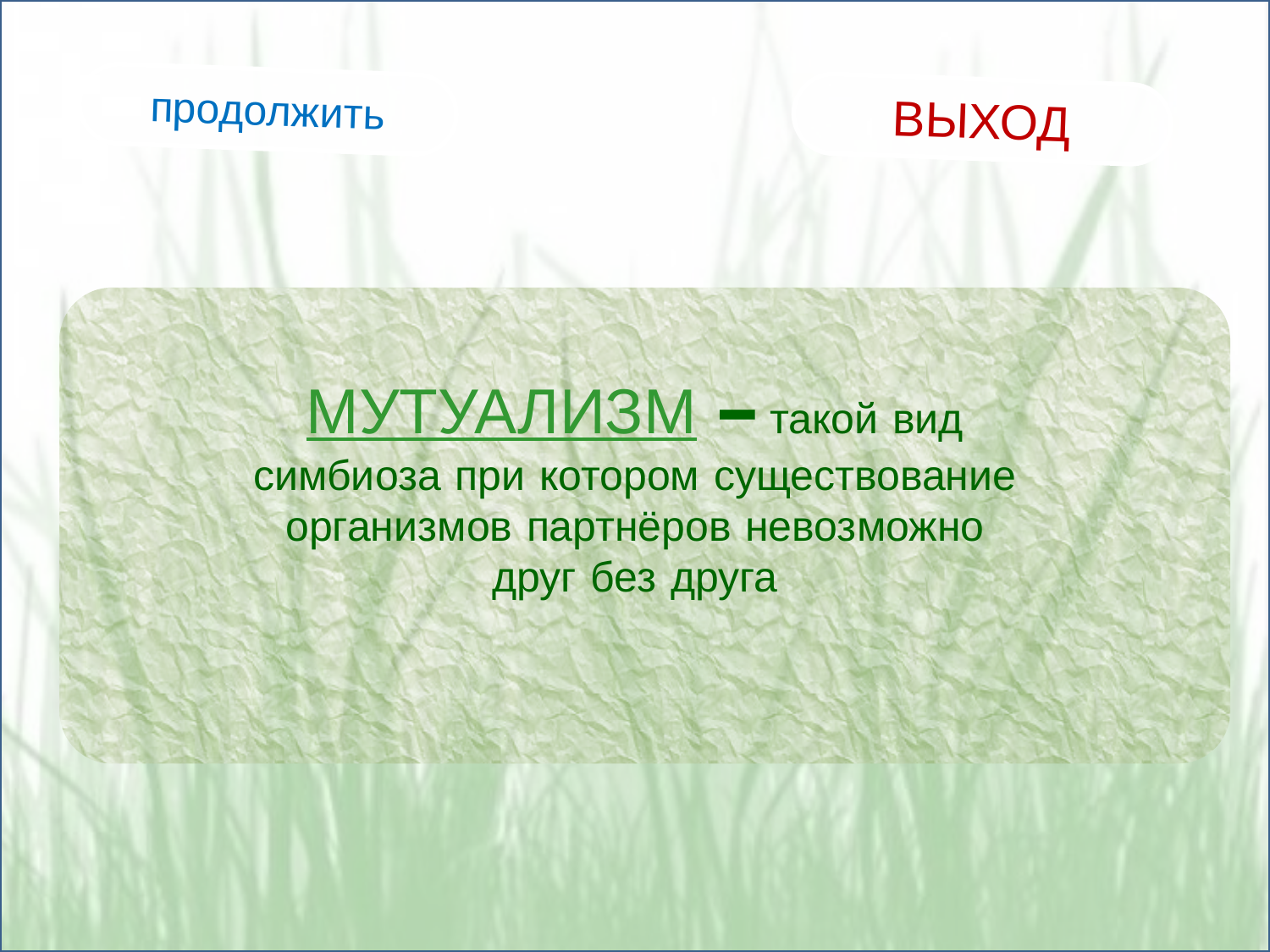

продолжить
ВЫХОД

МУТУАЛИЗМ – такой вид симбиоза при котором существование организмов партнёров невозможно друг без друга